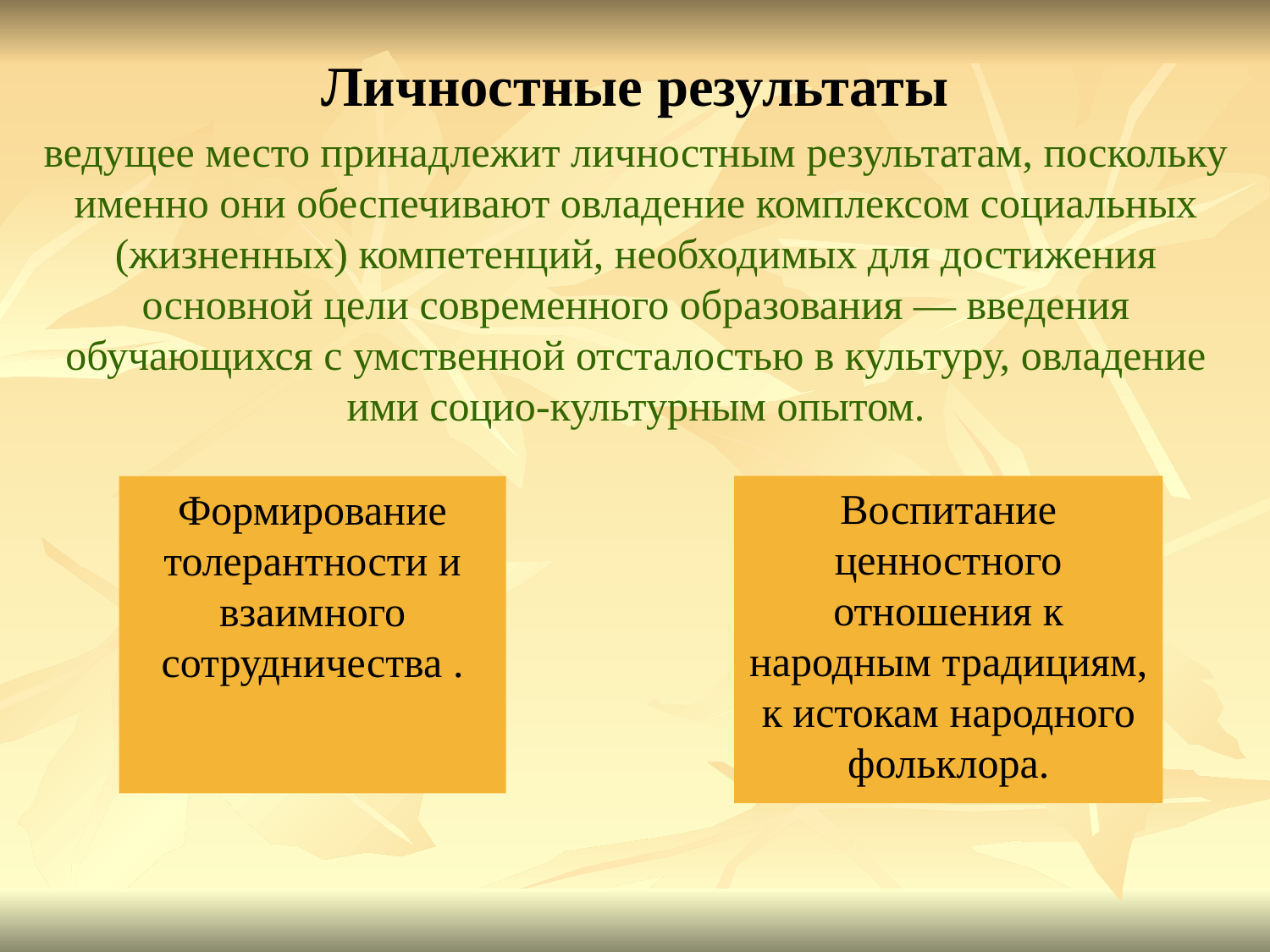

# Личностные результаты
ведущее место принадлежит личностным результатам, поскольку именно они обеспечивают овладение комплексом социальных (жизненных) компетенций, необходимых для достижения основной цели современного образования — введения обучающихся с умственной отсталостью в культуру, овладение ими социо-культурным опытом.

Формирование толерантности и взаимного сотрудничества .
Воспитание ценностного отношения к народным традициям, к истокам народного фольклора.